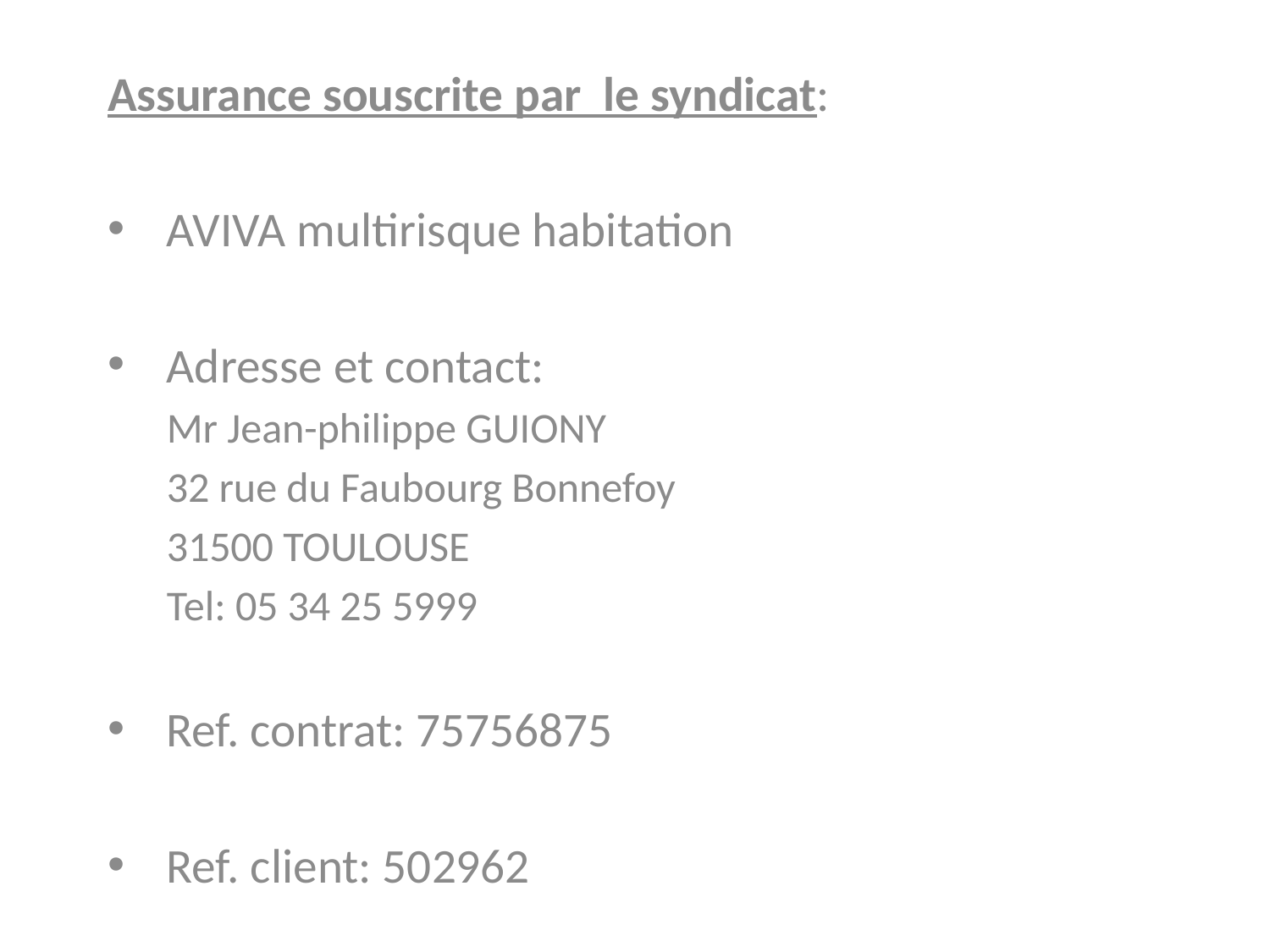

Assurance souscrite par  le syndicat:

AVIVA multirisque habitation

Adresse et contact:
Mr Jean-philippe GUIONY
32 rue du Faubourg Bonnefoy
31500 TOULOUSE
Tel: 05 34 25 5999

Ref. contrat: 75756875

Ref. client: 502962